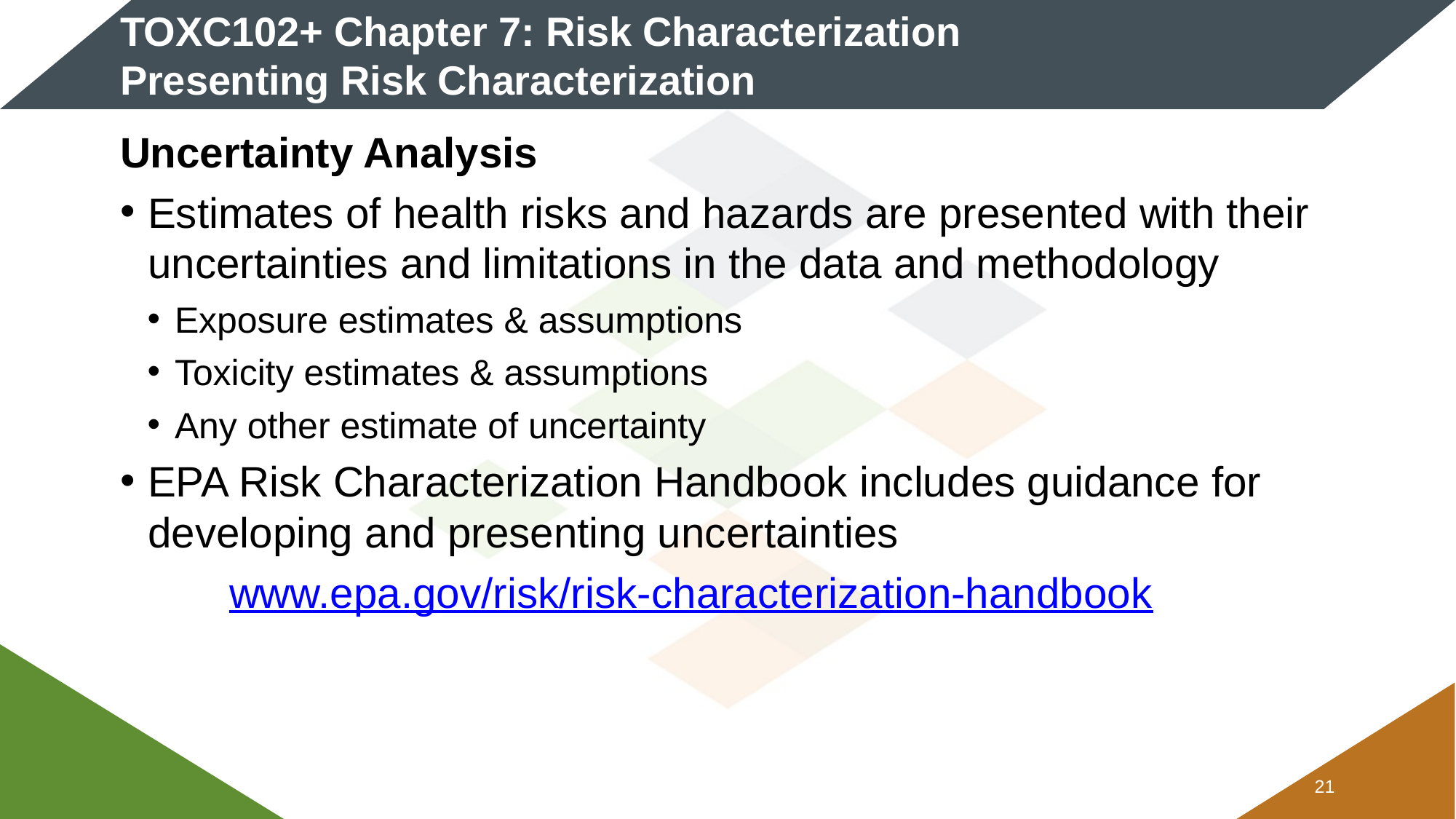

# TOXC102+ Chapter 7: Risk Characterization Presenting Risk Characterization
Uncertainty Analysis
Estimates of health risks and hazards are presented with their uncertainties and limitations in the data and methodology
Exposure estimates & assumptions
Toxicity estimates & assumptions
Any other estimate of uncertainty
EPA Risk Characterization Handbook includes guidance for developing and presenting uncertainties
	www.epa.gov/risk/risk-characterization-handbook
21